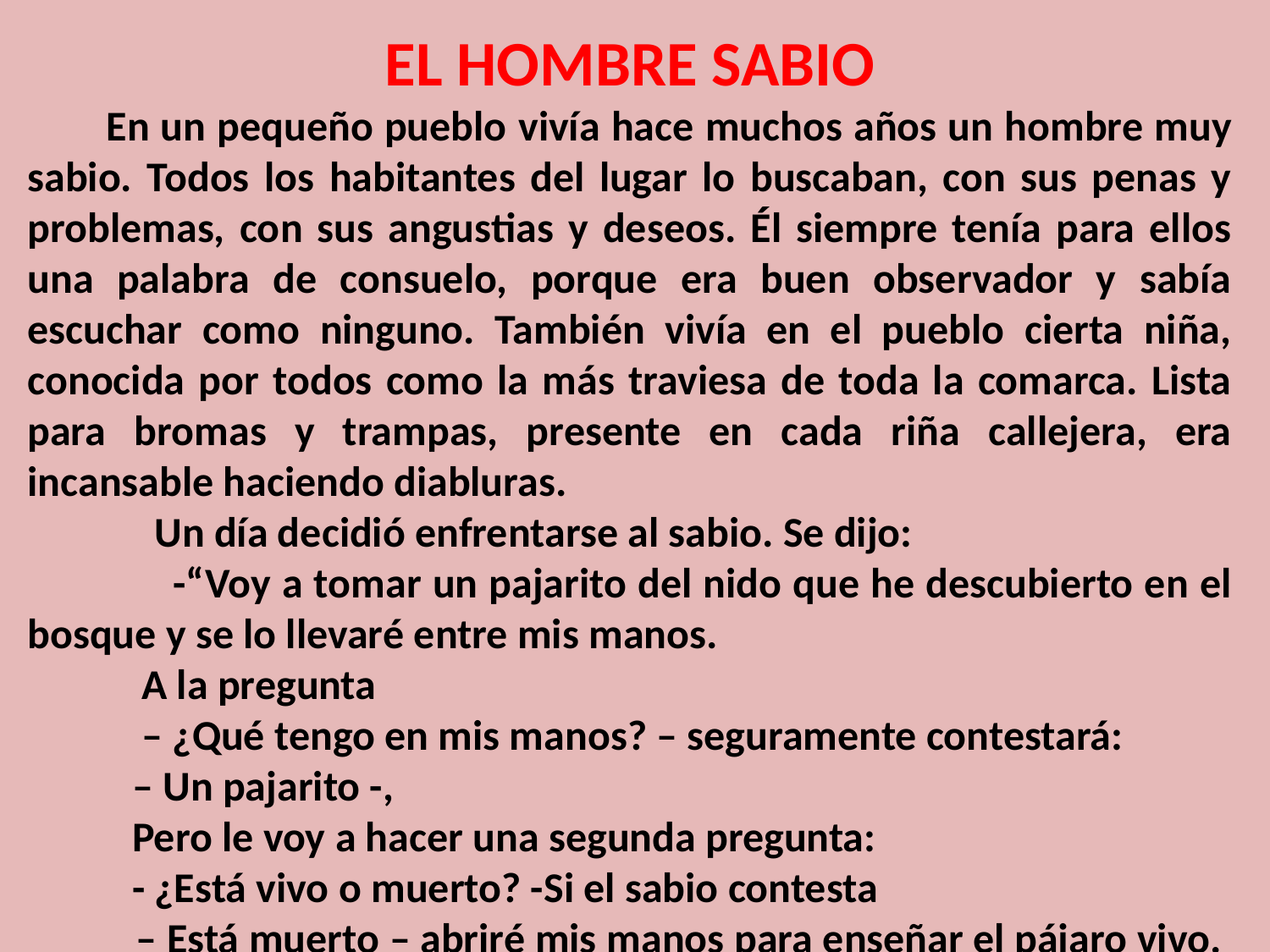

EL HOMBRE SABIO
       En un pequeño pueblo vivía hace muchos años un hombre muy sabio. Todos los habitantes del lugar lo buscaban, con sus penas y problemas, con sus angustias y deseos. Él siempre tenía para ellos una palabra de consuelo, porque era buen observador y sabía escuchar como ninguno. También vivía en el pueblo cierta niña, conocida por todos como la más traviesa de toda la comarca. Lista para bromas y trampas, presente en cada riña callejera, era incansable haciendo diabluras.
	Un día decidió enfrentarse al sabio. Se dijo:
             -“Voy a tomar un pajarito del nido que he descubierto en el bosque y se lo llevaré entre mis manos.
            A la pregunta
            – ¿Qué tengo en mis manos? – seguramente contestará:
           – Un pajarito -,
           Pero le voy a hacer una segunda pregunta:
           - ¿Está vivo o muerto? -Si el sabio contesta
           – Está muerto – abriré mis manos para enseñar el pájaro vivo.